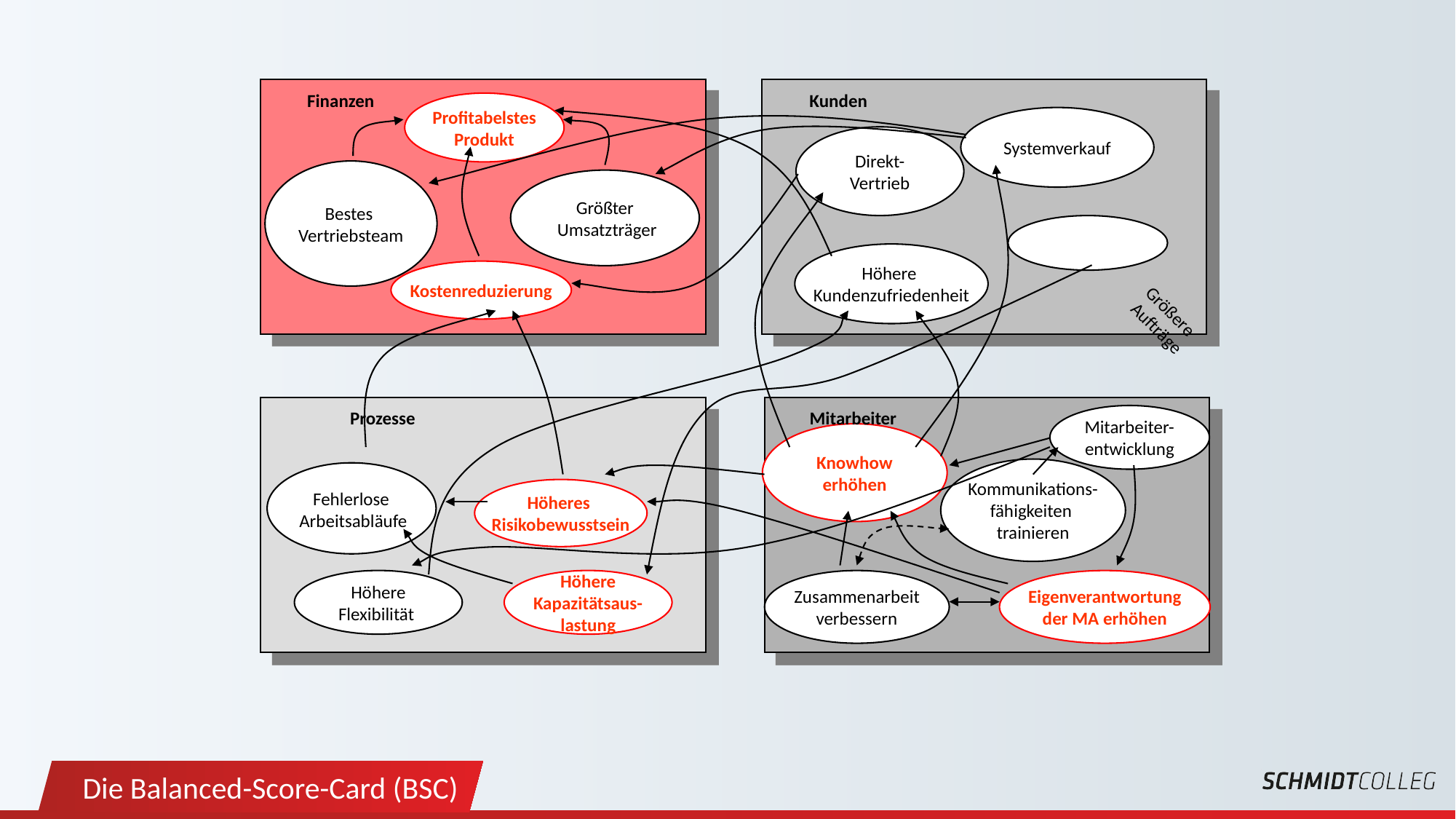

Kunden
Finanzen

Profitabelstes
Produkt

Systemverkauf

Direkt-
Vertrieb

Bestes
Vertriebsteam

Größter
 Umsatzträger

Größere
 Aufträge

Höhere
Kundenzufriedenheit

Kostenreduzierung

Prozesse
Mitarbeiter

Mitarbeiter-
entwicklung

Knowhow
erhöhen

Kommunikations-
fähigkeiten
trainieren

Höheres
Risikobewusstsein
Fehlerlose
Arbeitsabläufe
Höhere
Kapazitätsaus-
lastung

Höhere
Flexibilität

Zusammenarbeit
verbessern

Eigenverantwortung
der MA erhöhen

Die Balanced-Score-Card (BSC)